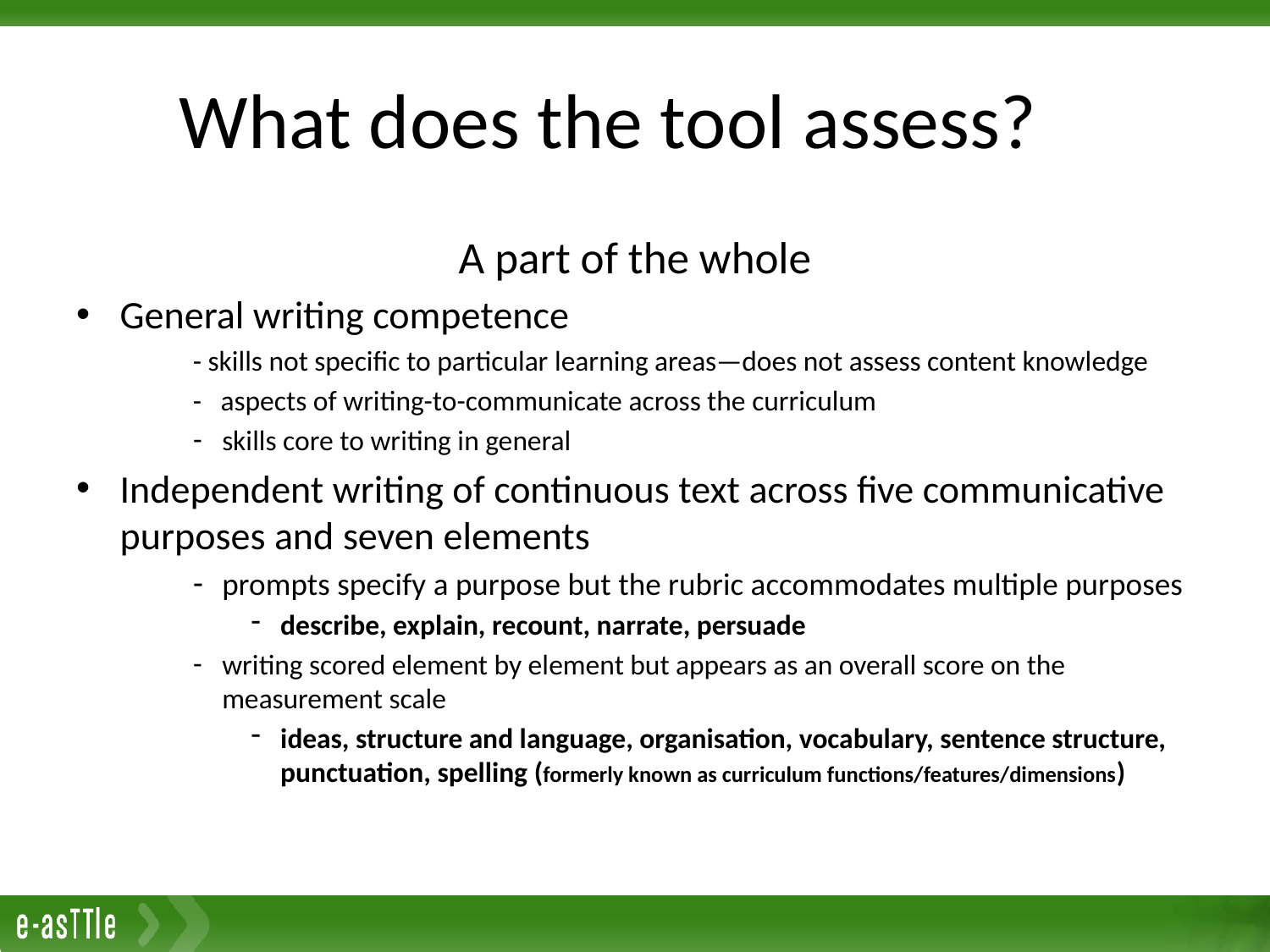

# What does the tool assess?
A part of the whole
General writing competence
- skills not specific to particular learning areas—does not assess content knowledge
-   aspects of writing-to-communicate across the curriculum
skills core to writing in general
Independent writing of continuous text across five communicative purposes and seven elements
prompts specify a purpose but the rubric accommodates multiple purposes
describe, explain, recount, narrate, persuade
writing scored element by element but appears as an overall score on the measurement scale
ideas, structure and language, organisation, vocabulary, sentence structure, punctuation, spelling (formerly known as curriculum functions/features/dimensions)